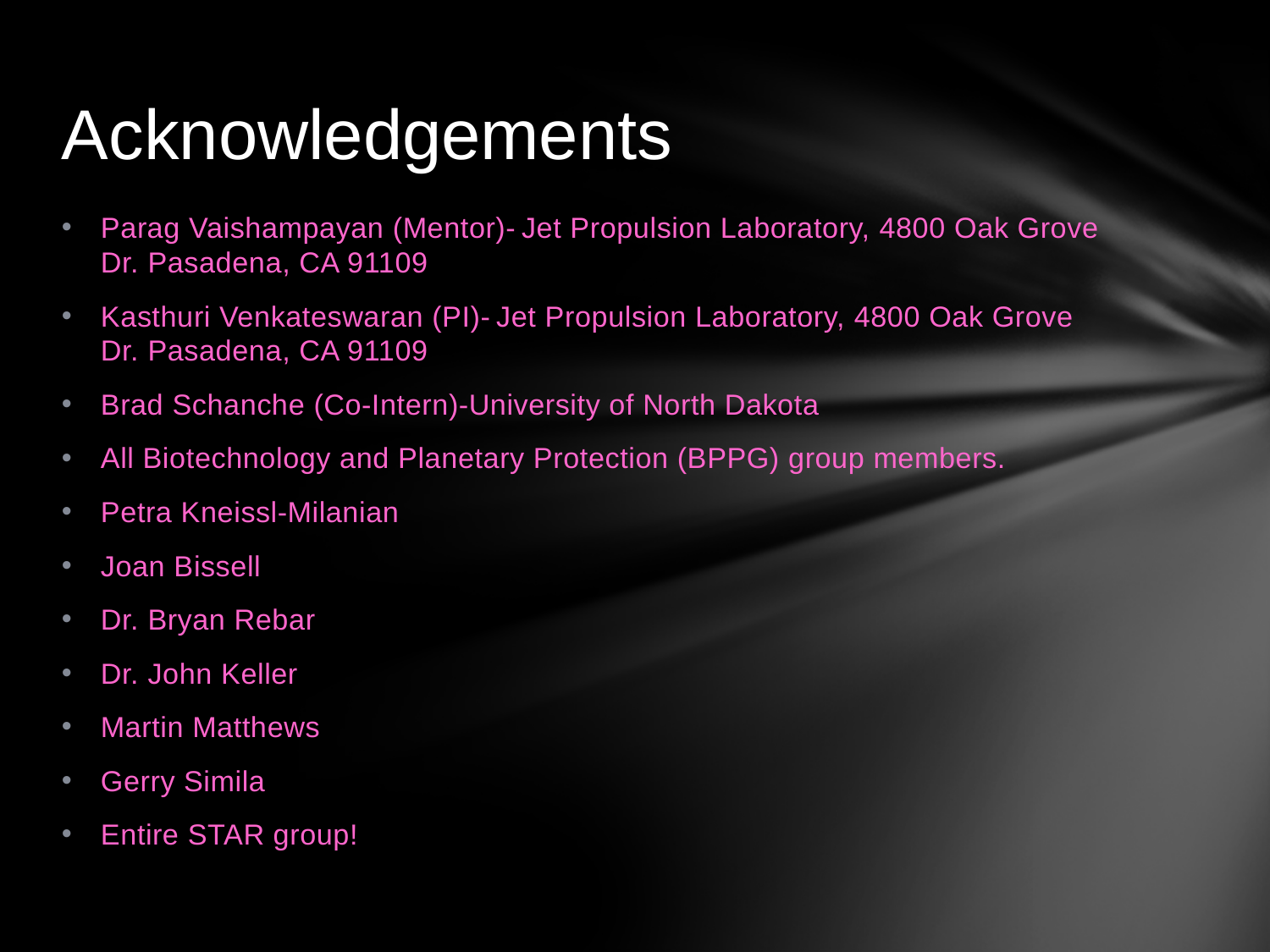

# Acknowledgements
Parag Vaishampayan (Mentor)- Jet Propulsion Laboratory, 4800 Oak Grove Dr. Pasadena, CA 91109
Kasthuri Venkateswaran (PI)- Jet Propulsion Laboratory, 4800 Oak Grove Dr. Pasadena, CA 91109
Brad Schanche (Co-Intern)-University of North Dakota
All Biotechnology and Planetary Protection (BPPG) group members.
Petra Kneissl-Milanian
Joan Bissell
Dr. Bryan Rebar
Dr. John Keller
Martin Matthews
Gerry Simila
Entire STAR group!